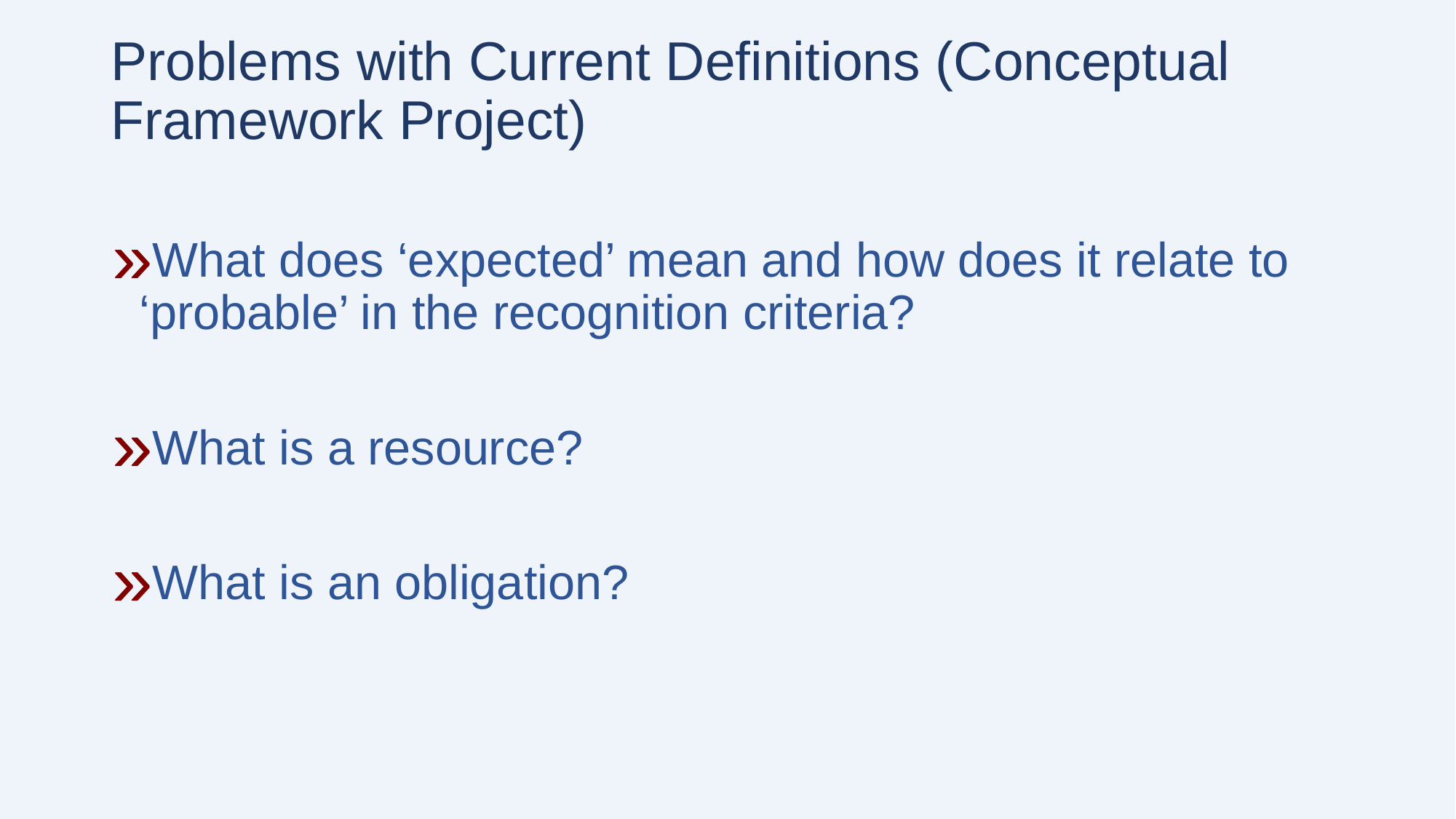

# Problems with Current Definitions (Conceptual Framework Project)
What does ‘expected’ mean and how does it relate to ‘probable’ in the recognition criteria?

What is a resource?

What is an obligation?

32